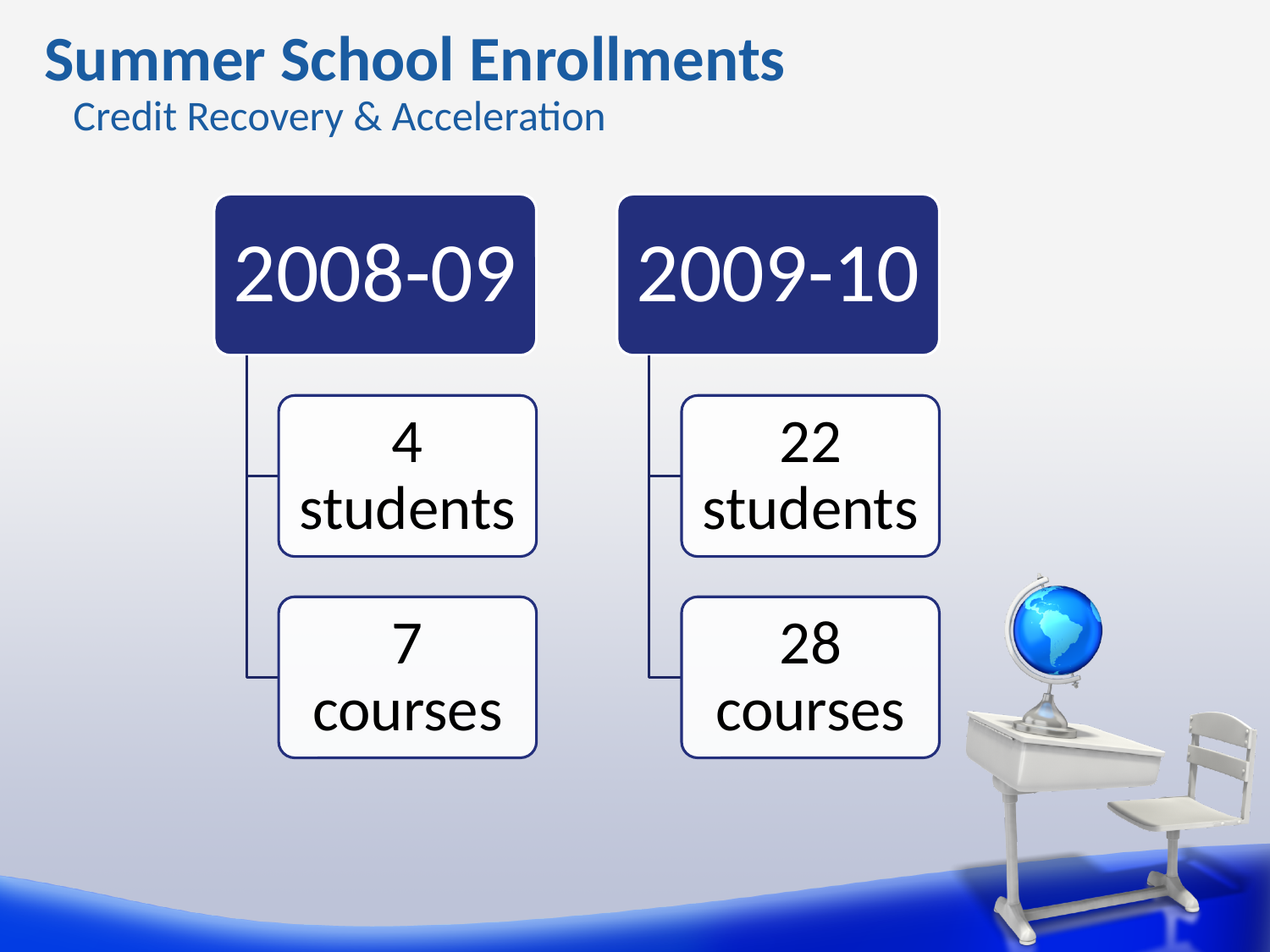

# Summer School Enrollments
Credit Recovery & Acceleration
2008-09
4 students
7 courses
2009-10
22 students
28 courses